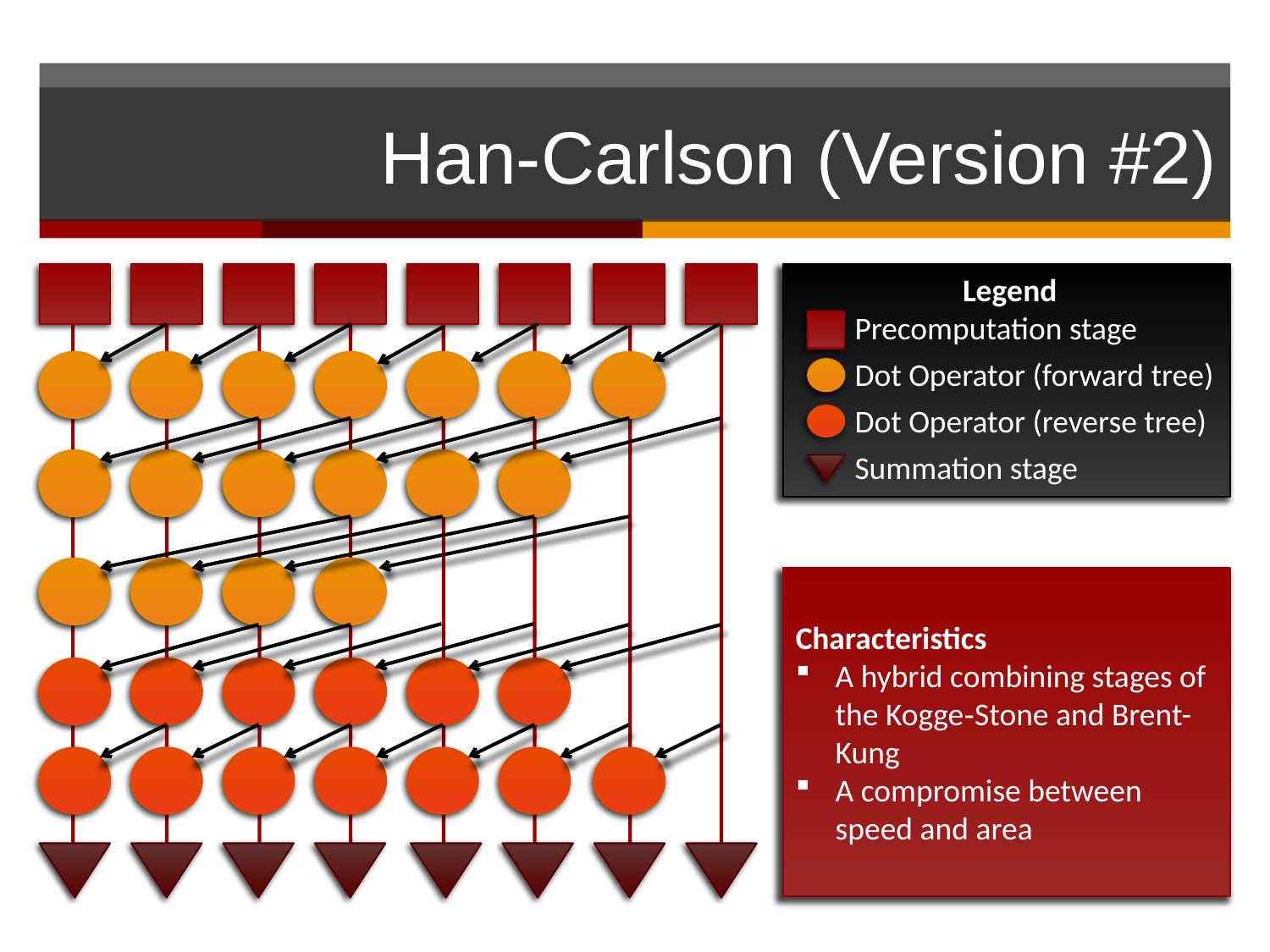

# Han-Carlson (Version #2)

               Legend
Precomputation stage

Dot Operator (forward tree)

Dot Operator (reverse tree)

Summation stage

Characteristics
A hybrid combining stages of the Kogge­‐Stone and Brent-­Kung
A compromise between speed and area